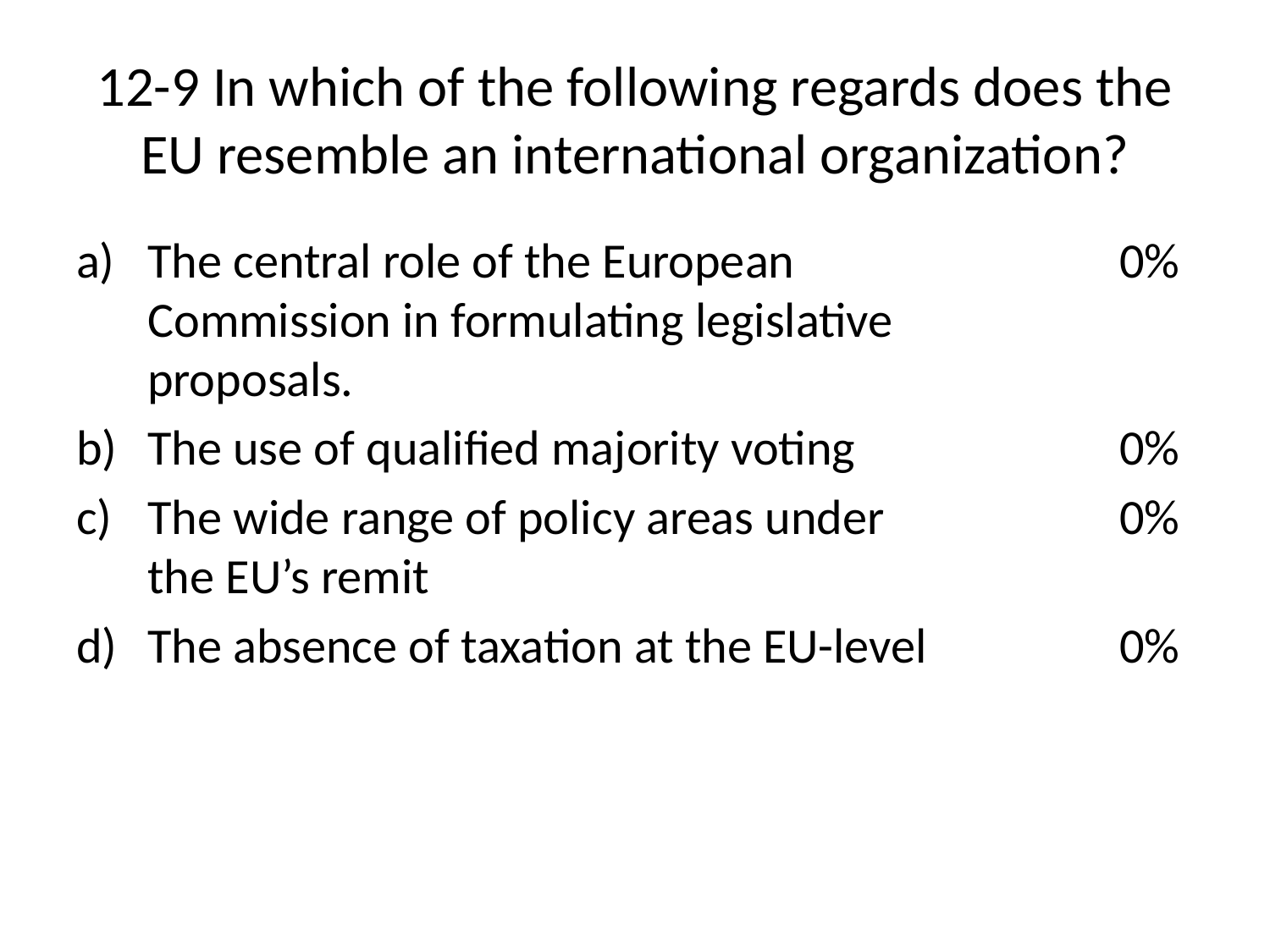

# 12-9 In which of the following regards does the EU resemble an international organization?
The central role of the European Commission in formulating legislative proposals.
The use of qualified majority voting
The wide range of policy areas under the EU’s remit
The absence of taxation at the EU-level
0%
0%
0%
0%